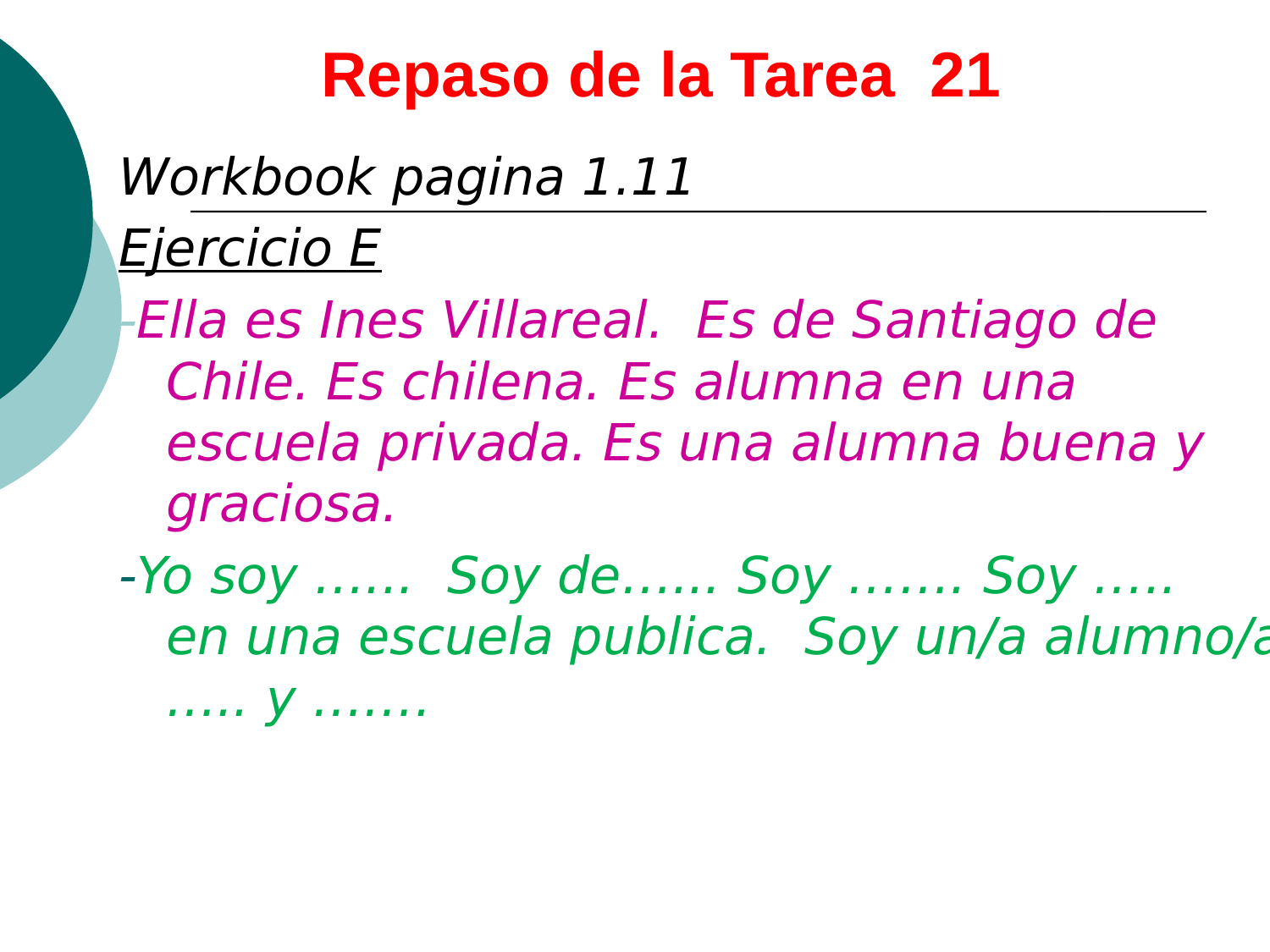

# Repaso de la Tarea  21
Workbook pagina 1.11
Ejercicio E
-Ella es Ines Villareal.  Es de Santiago de Chile. Es chilena. Es alumna en una escuela privada. Es una alumna buena y graciosa.
-Yo soy …...  Soy de…... Soy ……. Soy …..   en una escuela publica.  Soy un/a alumno/a ….. y …….